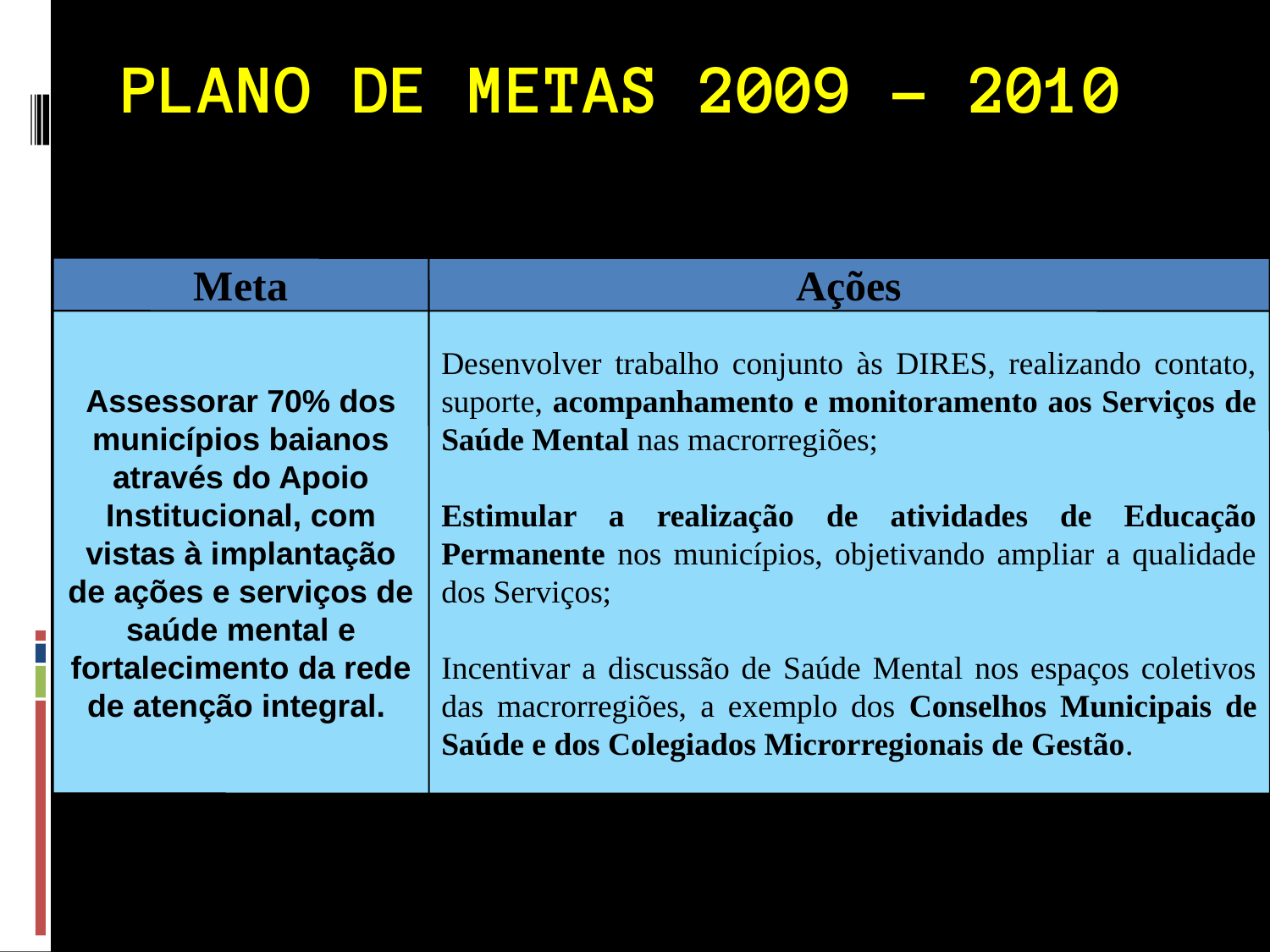

PLANO DE METAS 2009 - 2010
Meta

Ações

Assessorar 70% dos municípios baianos através do Apoio Institucional, com vistas à implantação de ações e serviços de saúde mental e fortalecimento da rede de atenção integral.

Desenvolver trabalho conjunto às DIRES, realizando contato, suporte, acompanhamento e monitoramento aos Serviços de Saúde Mental nas macrorregiões;

Estimular a realização de atividades de Educação Permanente nos municípios, objetivando ampliar a qualidade dos Serviços;

Incentivar a discussão de Saúde Mental nos espaços coletivos das macrorregiões, a exemplo dos Conselhos Municipais de Saúde e dos Colegiados Microrregionais de Gestão.